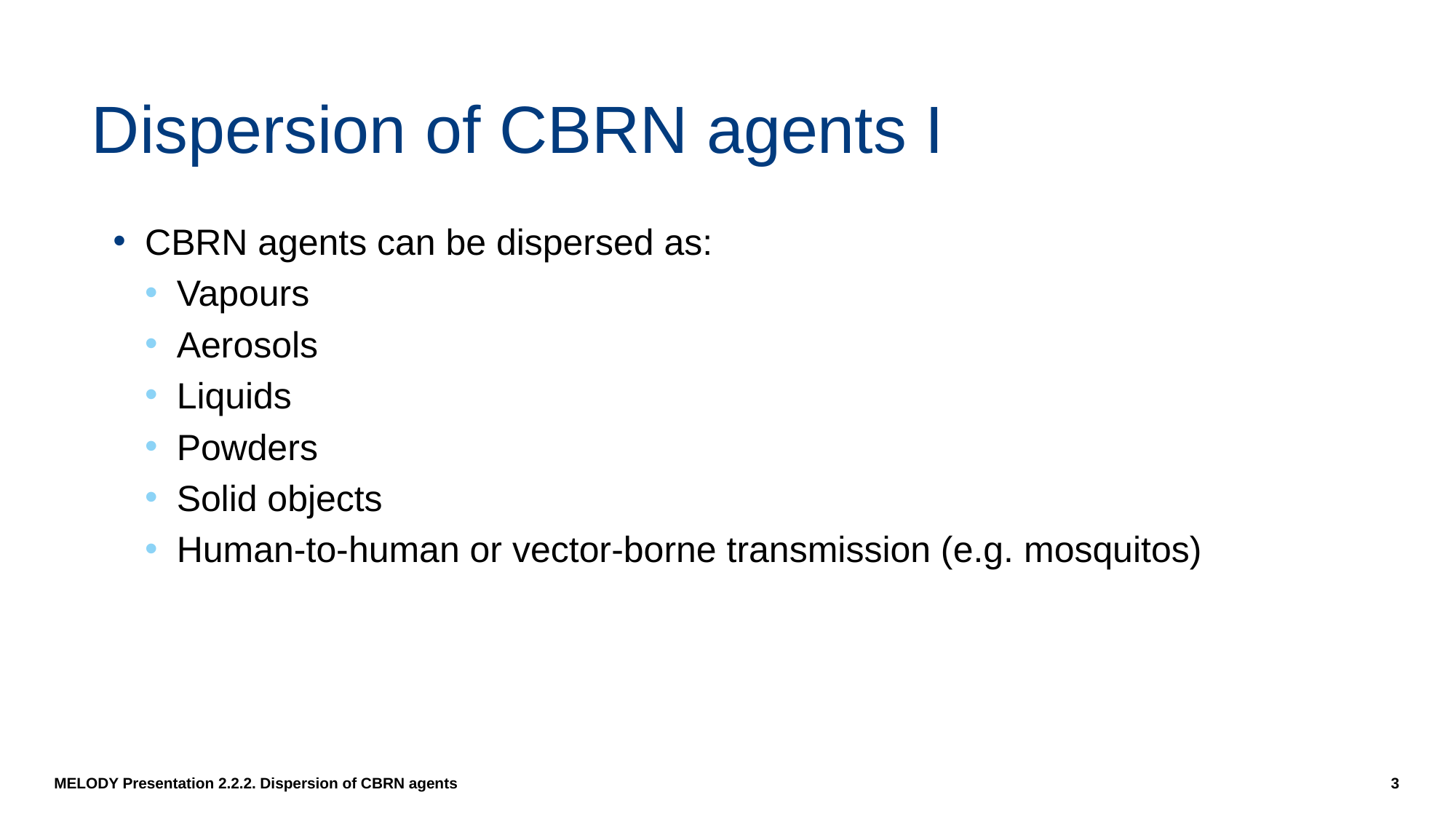

# Dispersion of CBRN agents I
CBRN agents can be dispersed as:
Vapours
Aerosols
Liquids
Powders
Solid objects
Human-to-human or vector-borne transmission (e.g. mosquitos)
MELODY Presentation 2.2.2. Dispersion of CBRN agents
3